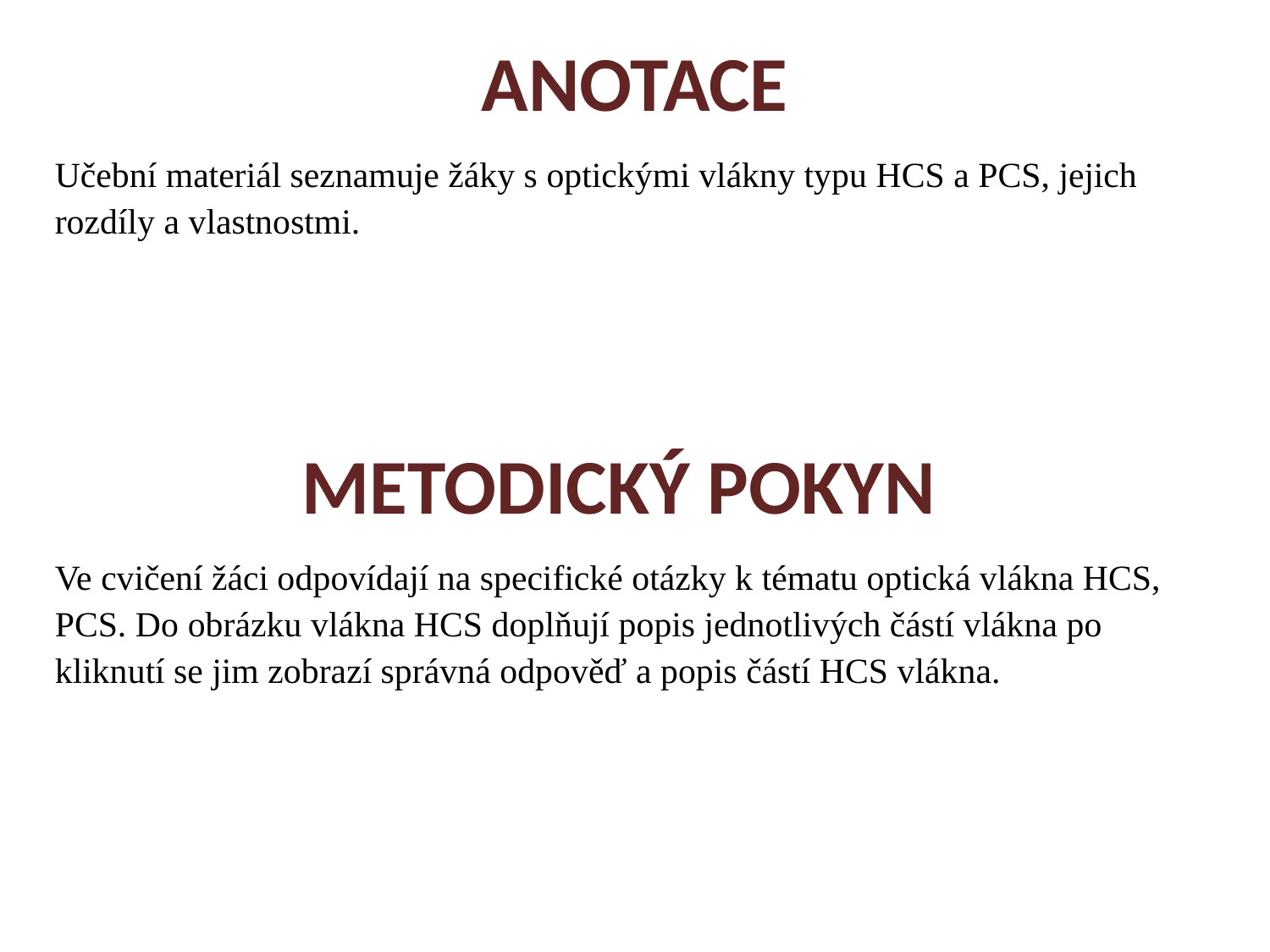

ANOTACE
Učební materiál seznamuje žáky s optickými vlákny typu HCS a PCS, jejich rozdíly a vlastnostmi.
METODICKÝ POKYN
Ve cvičení žáci odpovídají na specifické otázky k tématu optická vlákna HCS, PCS. Do obrázku vlákna HCS doplňují popis jednotlivých částí vlákna po kliknutí se jim zobrazí správná odpověď a popis částí HCS vlákna.